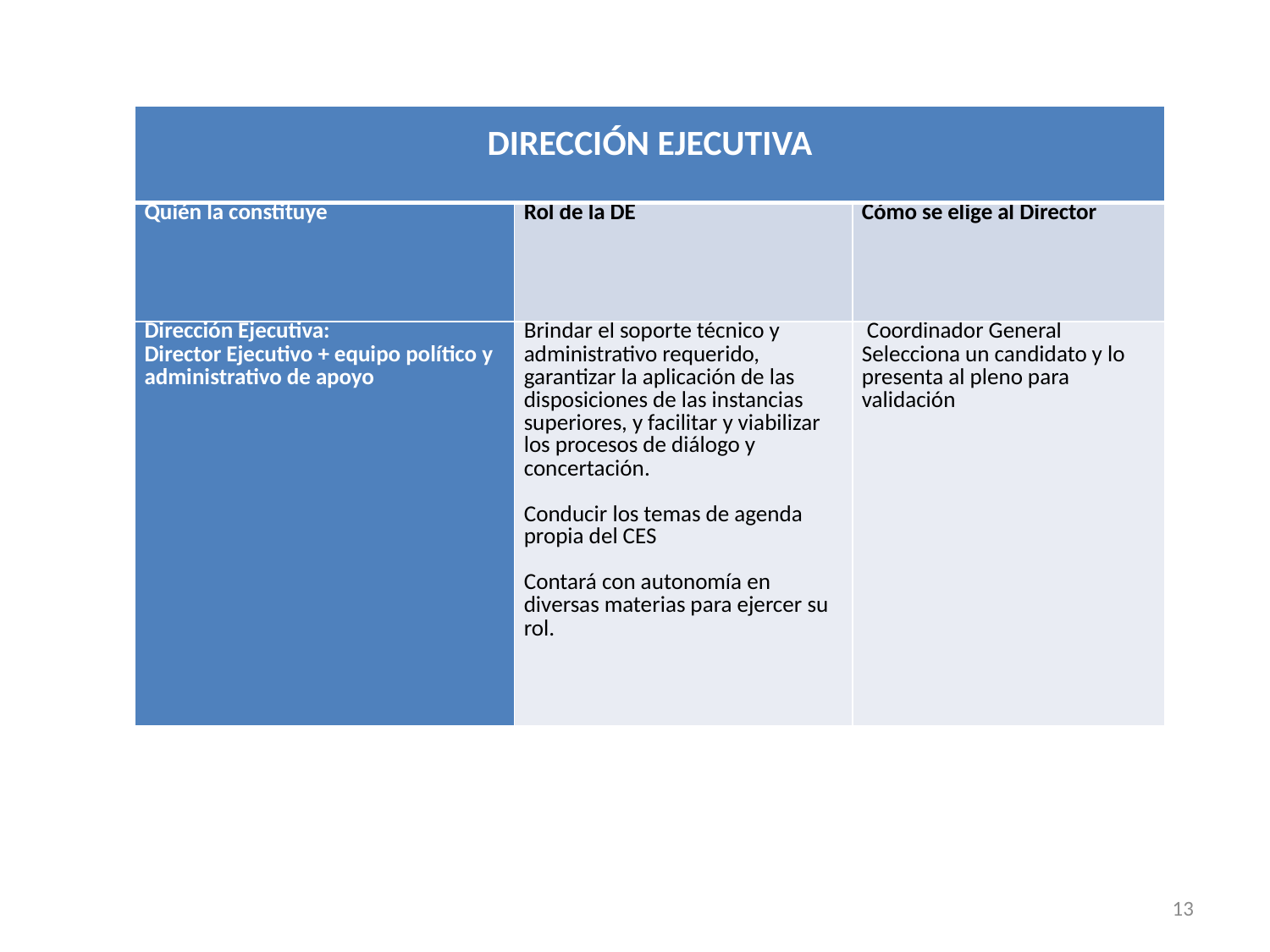

| DIRECCIÓN EJECUTIVA |  |  |
| --- | --- | --- |
| Quién la constituye | Rol de la DE | Cómo se elige al Director |
| Dirección Ejecutiva: Director Ejecutivo + equipo político y administrativo de apoyo | Brindar el soporte técnico y administrativo requerido, garantizar la aplicación de las disposiciones de las instancias superiores, y facilitar y viabilizar los procesos de diálogo y concertación. Conducir los temas de agenda propia del CES  Contará con autonomía en diversas materias para ejercer su rol. | Coordinador General Selecciona un candidato y lo presenta al pleno para validación |
13